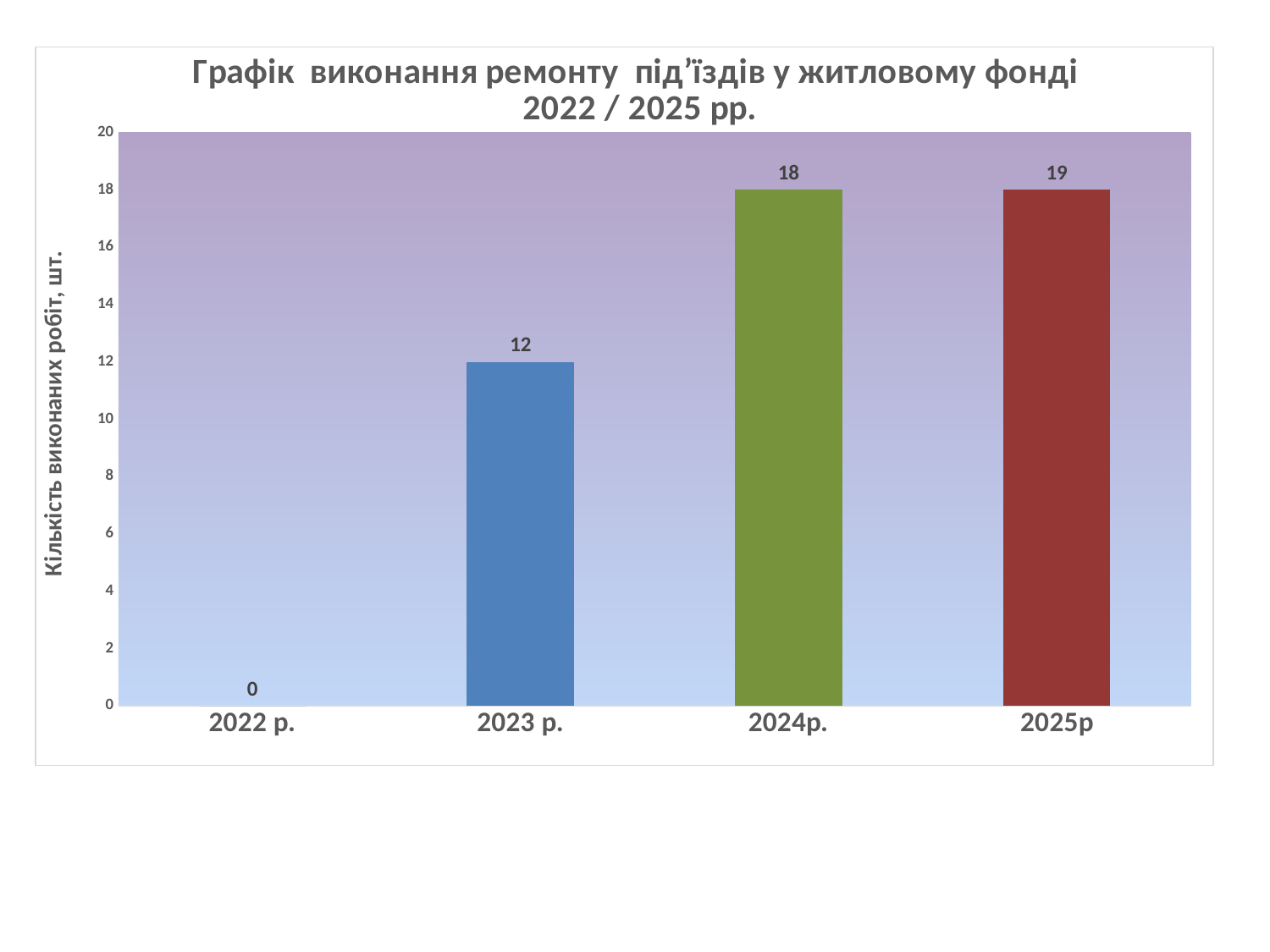

### Chart: Графік  виконання ремонту  під’їздів у житловому фонді  2022 / 2025 рр.

| Category | Ряд 1 |
|---|---|
| 2022 р. | 0.0 |
| 2023 р. | 12.0 |
| 2024р. | 18.0 |
| 2025р | 18.0 |